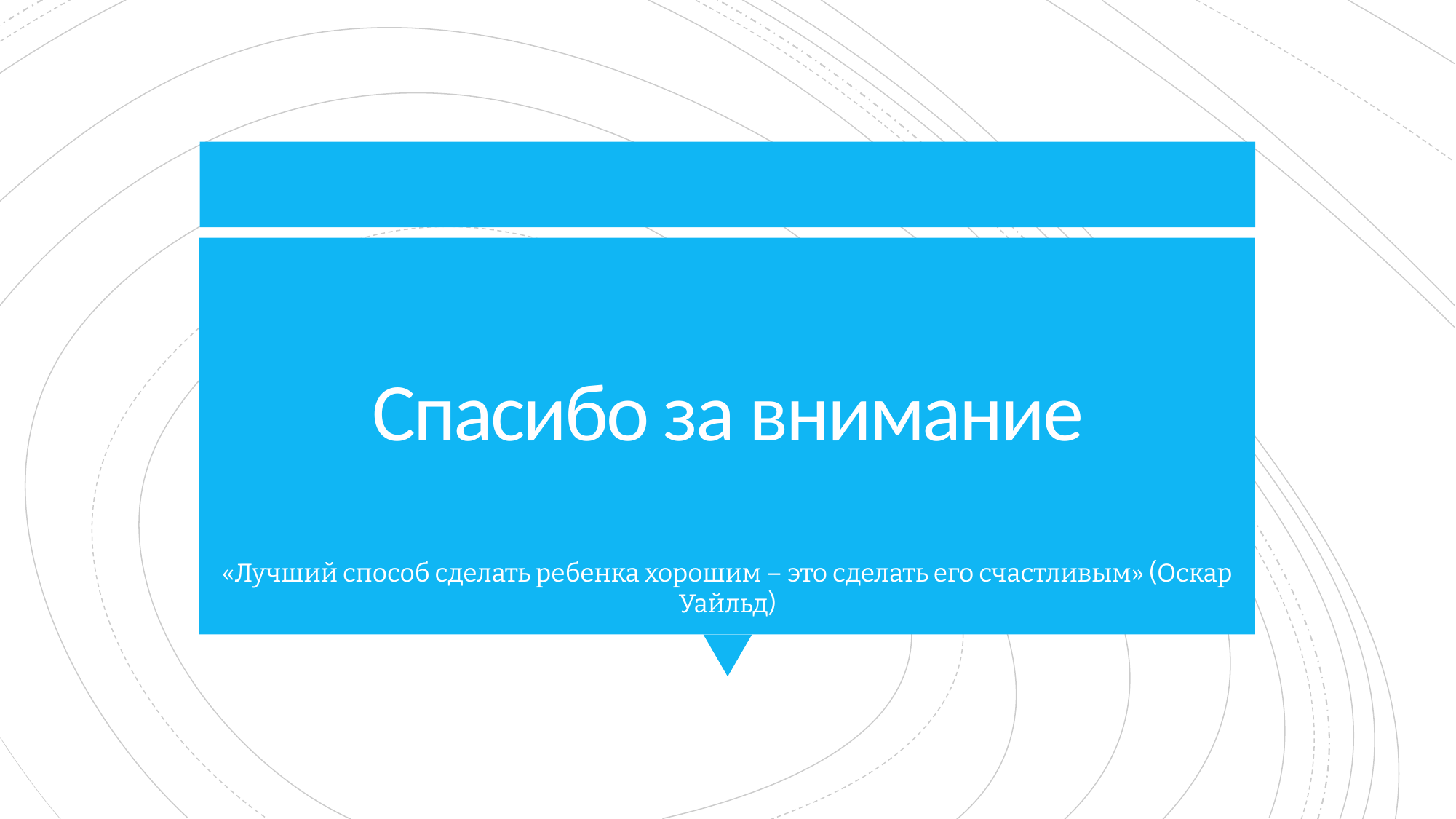

# Спасибо за внимание

«Лучший способ сделать ребенка хорошим – это сделать его счастливым» (Оскар Уайльд)